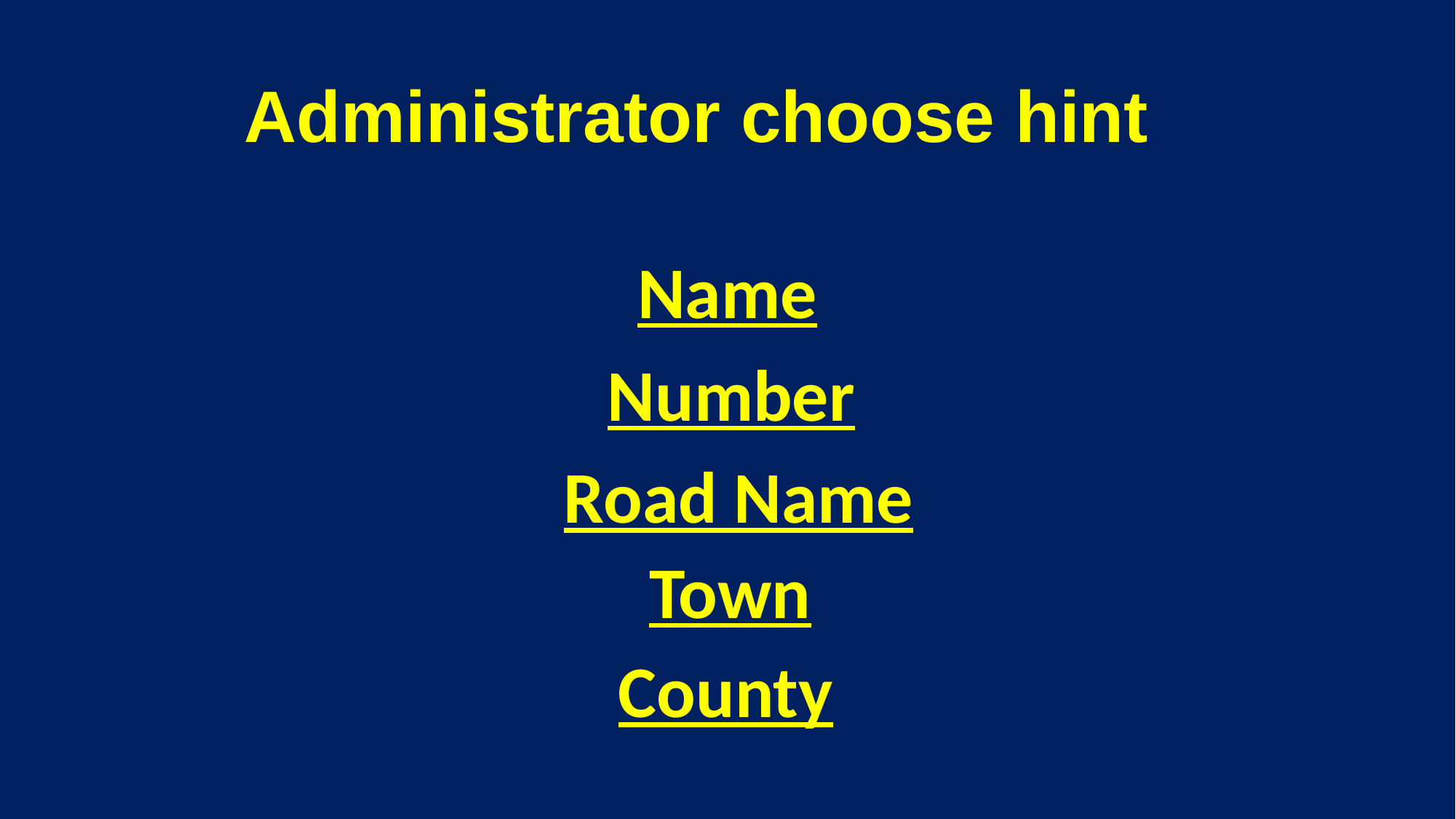

Administrator choose hint
Name
Number
Road Name
Town
County